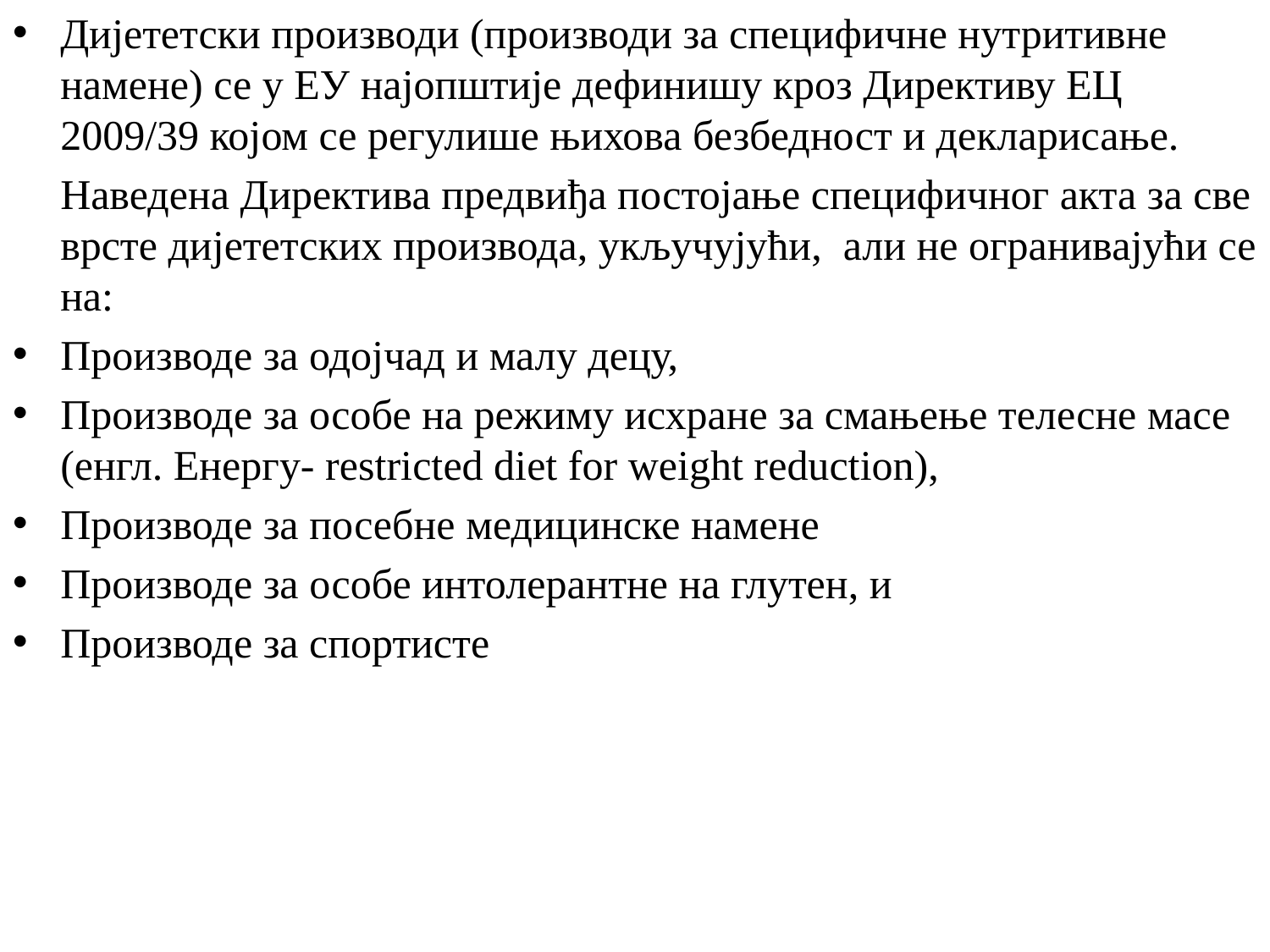

Дијететски производи (производи за специфичне нутритивне намене) се у ЕУ најопштије дефинишу кроз Директиву ЕЦ 2009/39 којом се регулише њихова безбедност и декларисање.
	Наведена Директива предвиђа постојање специфичног акта за све врсте дијететских производа, укључујући,  али не огранивајући се на:
Производе за одојчад и малу децу,
Производе за особе на режиму исхране за смањење телесне масе (енгл. Енергy- restricted diet for weight reduction),
Производе за посебне медицинске намене
Производе за особе интолерантне на глутен, и
Производе за спортисте